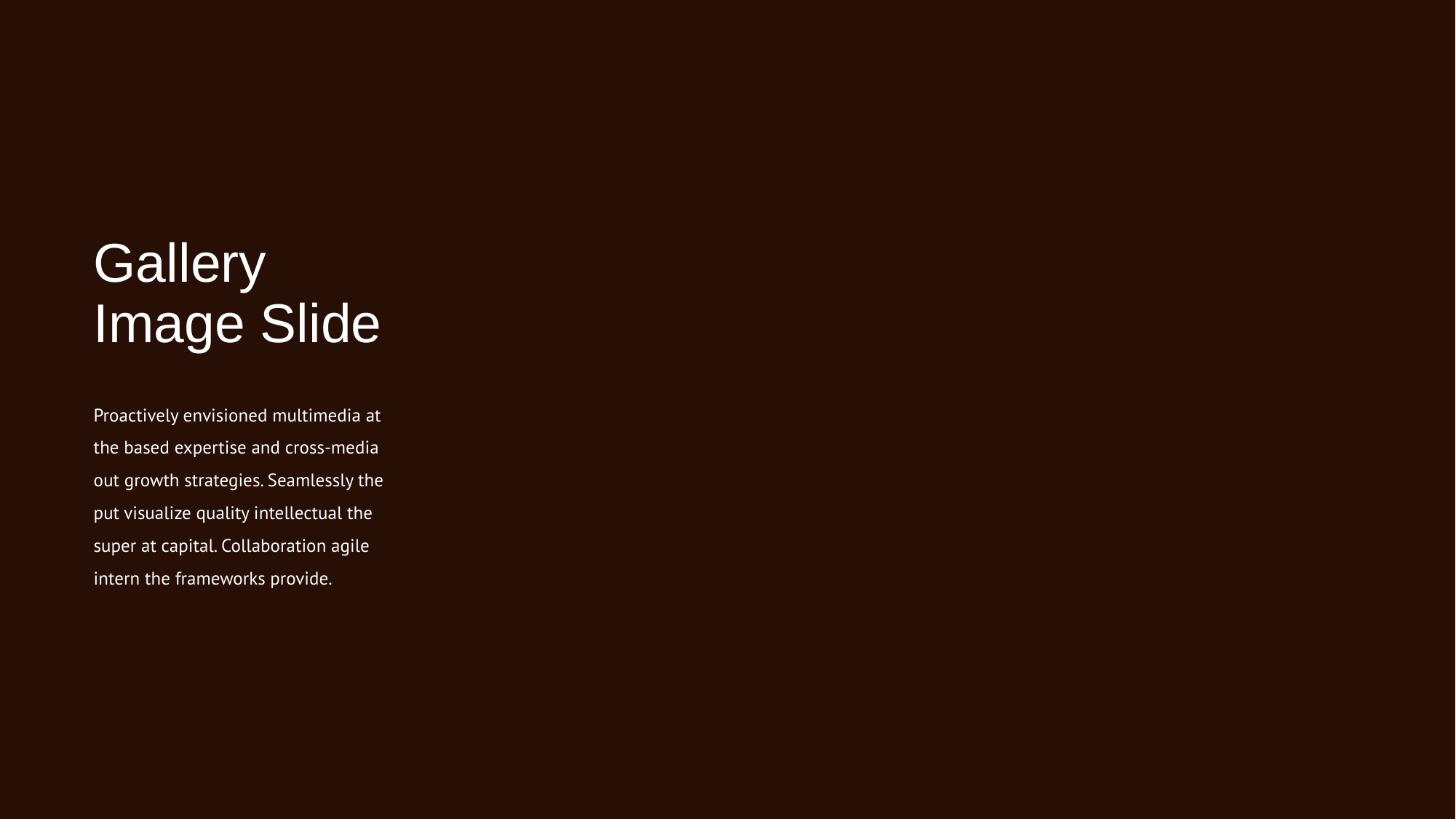

Gallery
Image Slide
Proactively envisioned multimedia at the based expertise and cross-media out growth strategies. Seamlessly the put visualize quality intellectual the super at capital. Collaboration agile intern the frameworks provide.